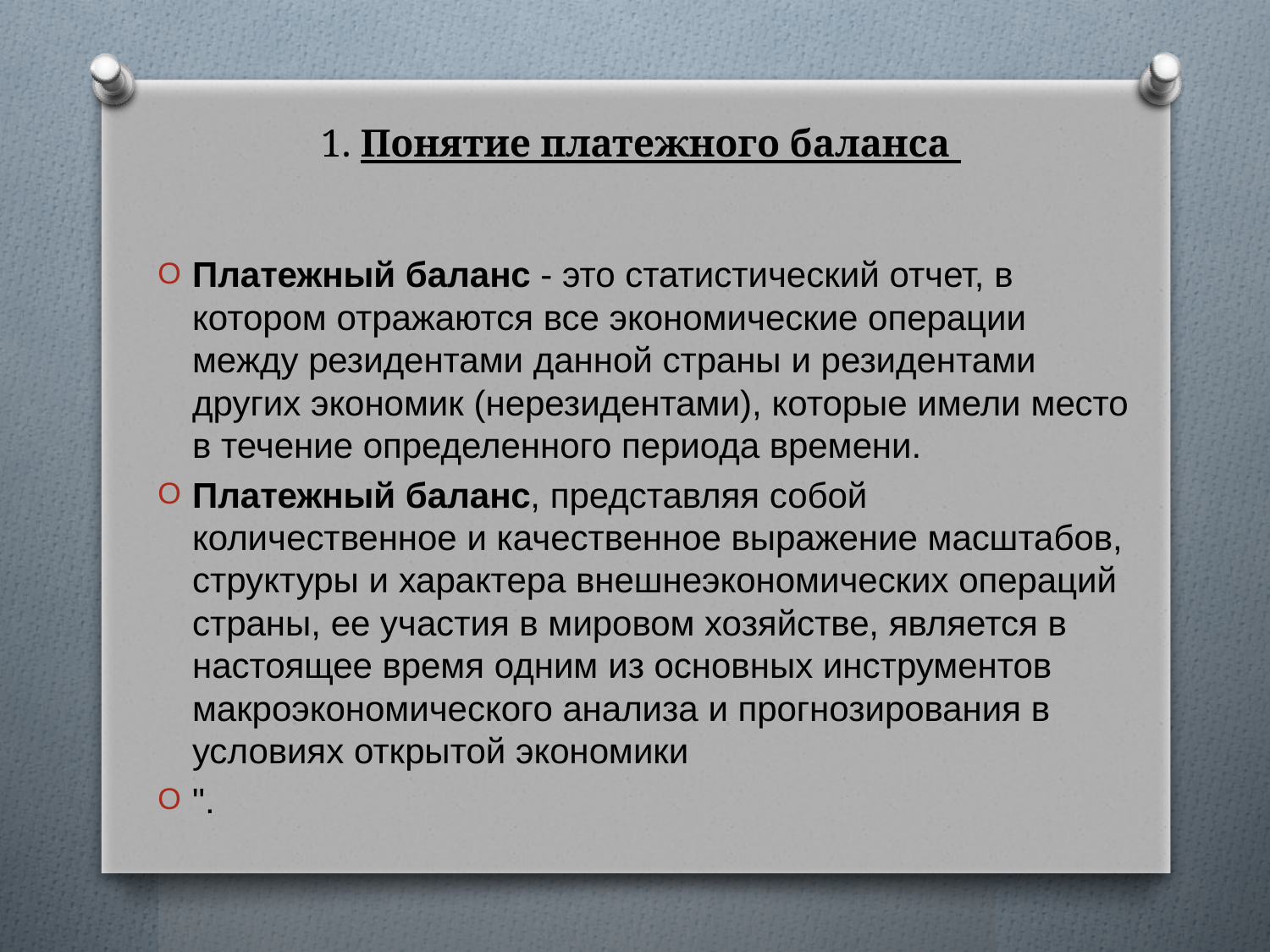

# 1. Понятие платежного баланса

Платежный баланс - это статистический отчет, в котором отражаются все экономические операции между резидентами данной страны и резидентами других экономик (нерезидентами), которые имели место в течение определенного периода времени.
Платежный баланс, представляя собой количественное и качественное выражение масштабов, структуры и характера внешнеэкономических операций страны, ее участия в мировом хозяйстве, является в настоящее время одним из основных инструментов макроэкономического анализа и прогнозирования в условиях открытой экономики
".